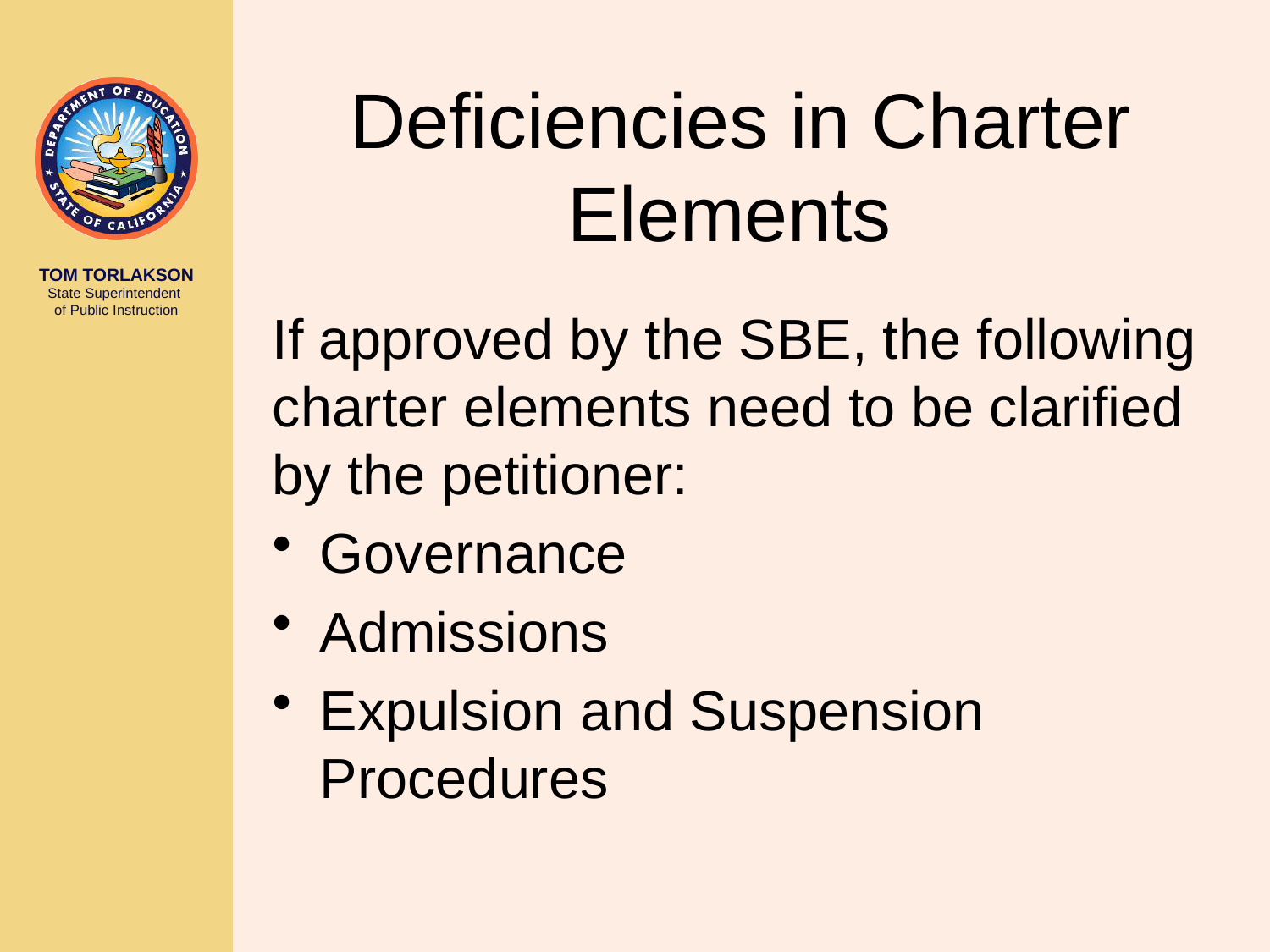

# Deficiencies in Charter Elements
If approved by the SBE, the following charter elements need to be clarified by the petitioner:
Governance
Admissions
Expulsion and Suspension Procedures